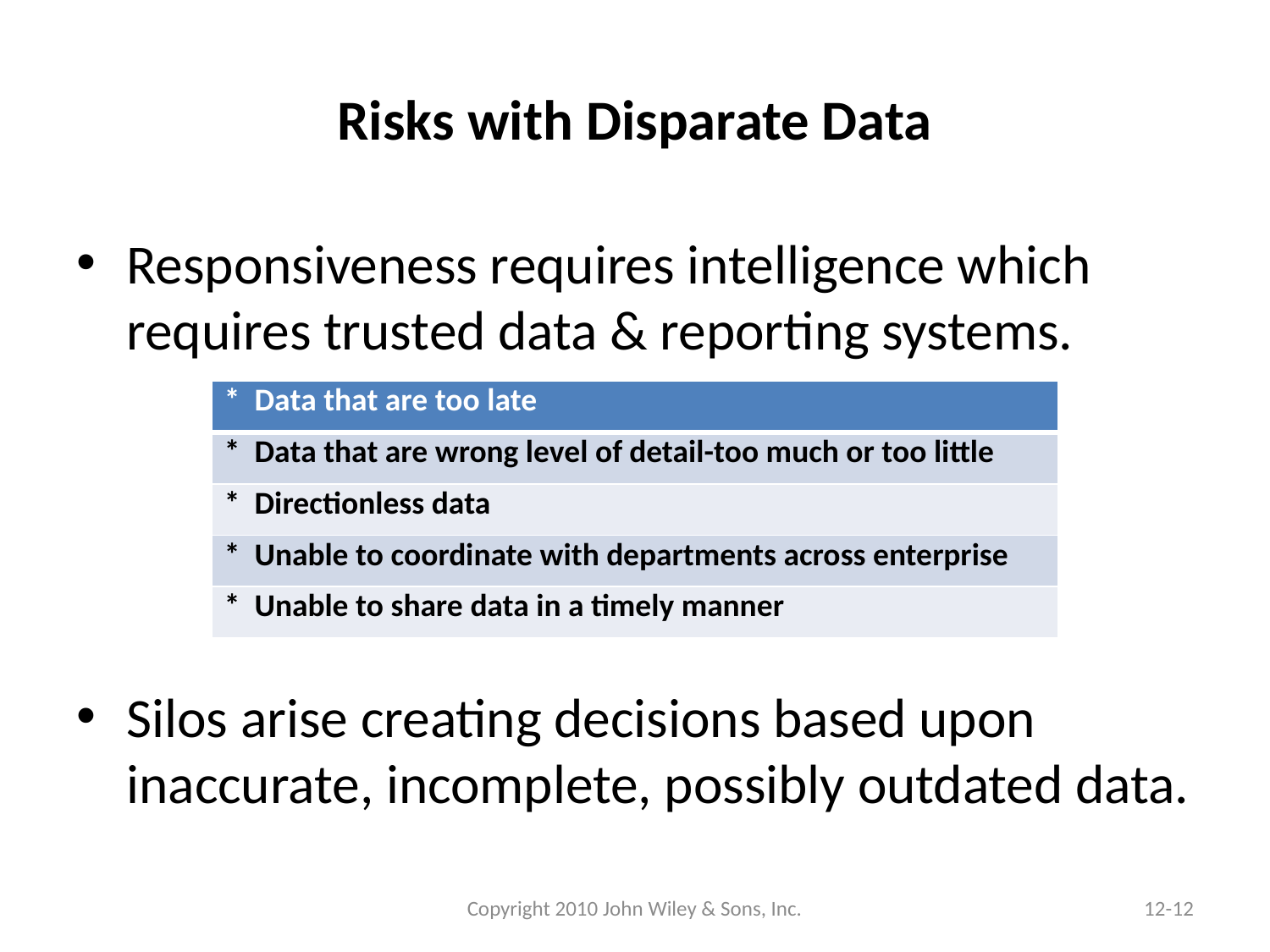

# Risks with Disparate Data
Responsiveness requires intelligence which requires trusted data & reporting systems.

Silos arise creating decisions based upon inaccurate, incomplete, possibly outdated data.
| \* Data that are too late |
| --- |
| \* Data that are wrong level of detail-too much or too little |
| \* Directionless data |
| \* Unable to coordinate with departments across enterprise |
| \* Unable to share data in a timely manner |
Copyright 2010 John Wiley & Sons, Inc.
12-12